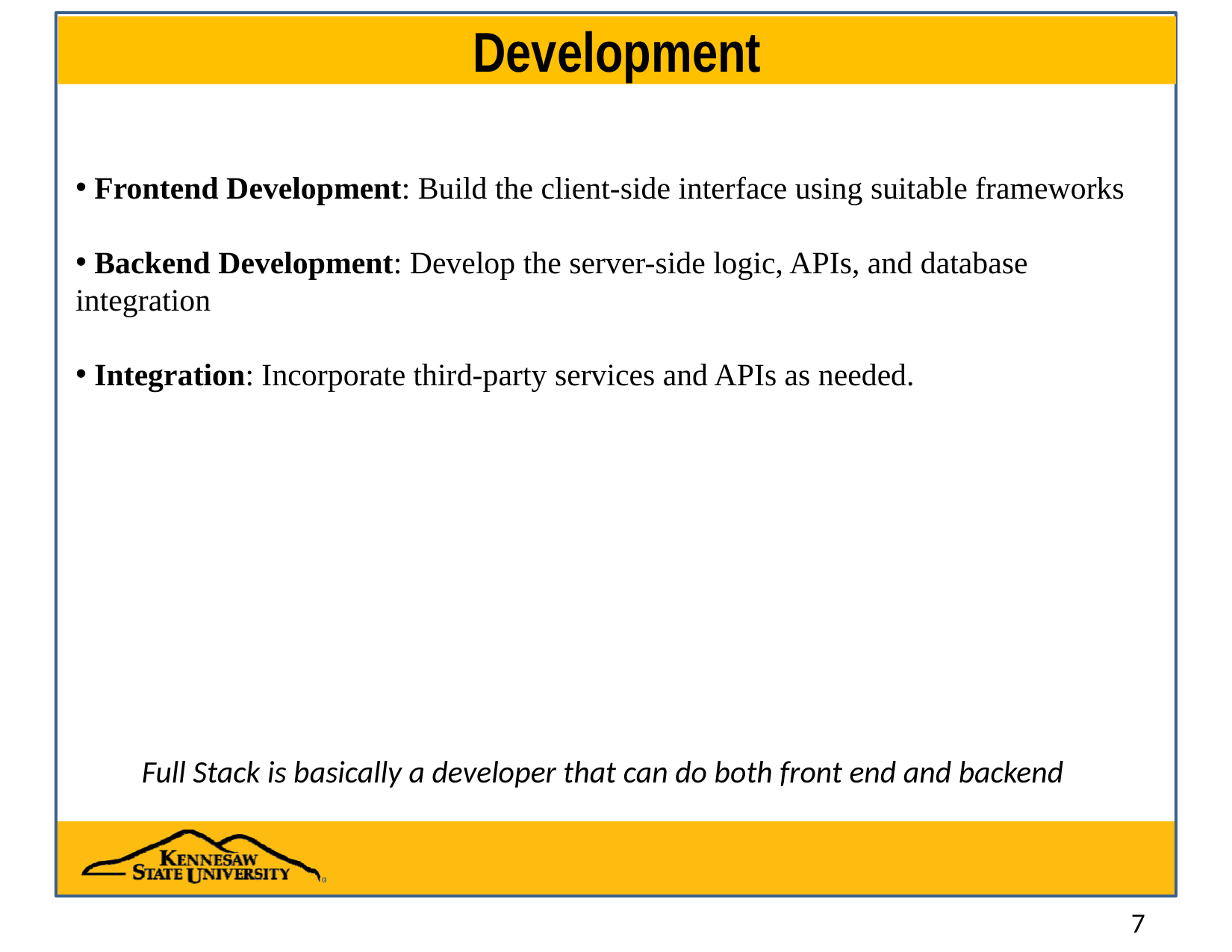

# Development

 Frontend Development: Build the client-side interface using suitable frameworks

 Backend Development: Develop the server-side logic, APIs, and database integration

 Integration: Incorporate third-party services and APIs as needed.

Full Stack is basically a developer that can do both front end and backend